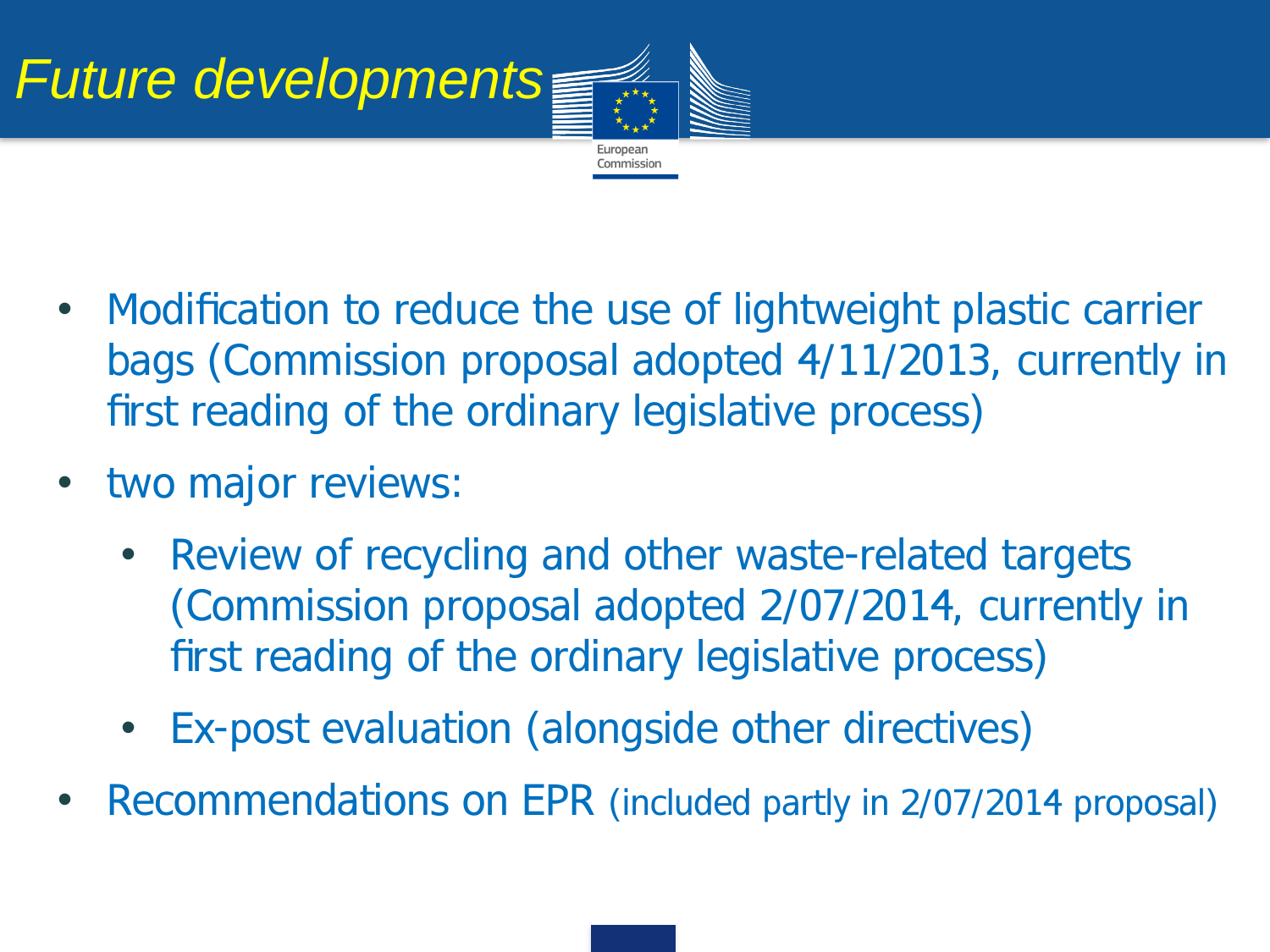

Future developments

Modification to reduce the use of lightweight plastic carrier bags (Commission proposal adopted 4/11/2013, currently in first reading of the ordinary legislative process)
two major reviews:
Review of recycling and other waste-related targets (Commission proposal adopted 2/07/2014, currently in first reading of the ordinary legislative process)
Ex-post evaluation (alongside other directives)
Recommendations on EPR (included partly in 2/07/2014 proposal)